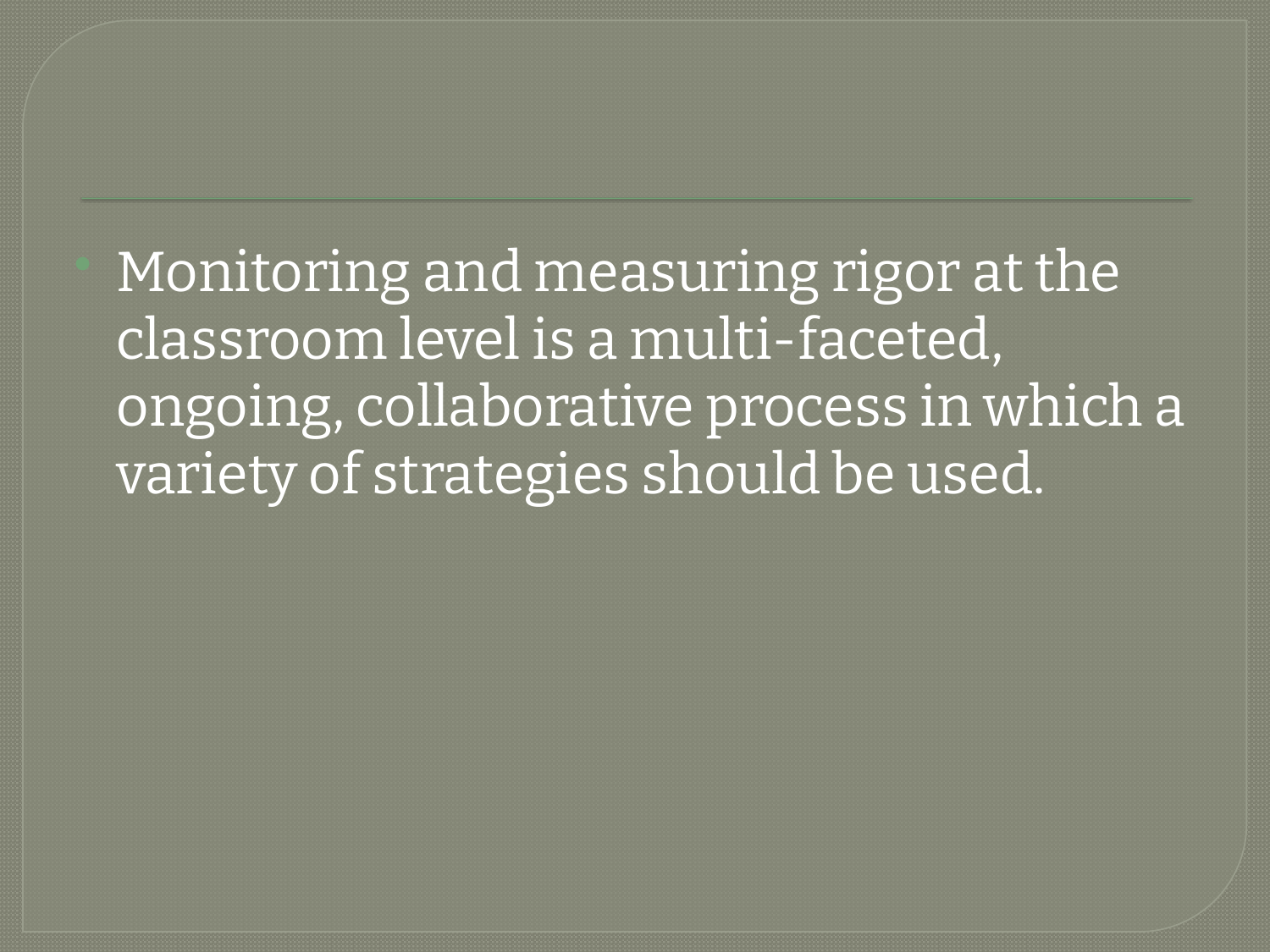

#
Monitoring and measuring rigor at the classroom level is a multi-faceted, ongoing, collaborative process in which a variety of strategies should be used.